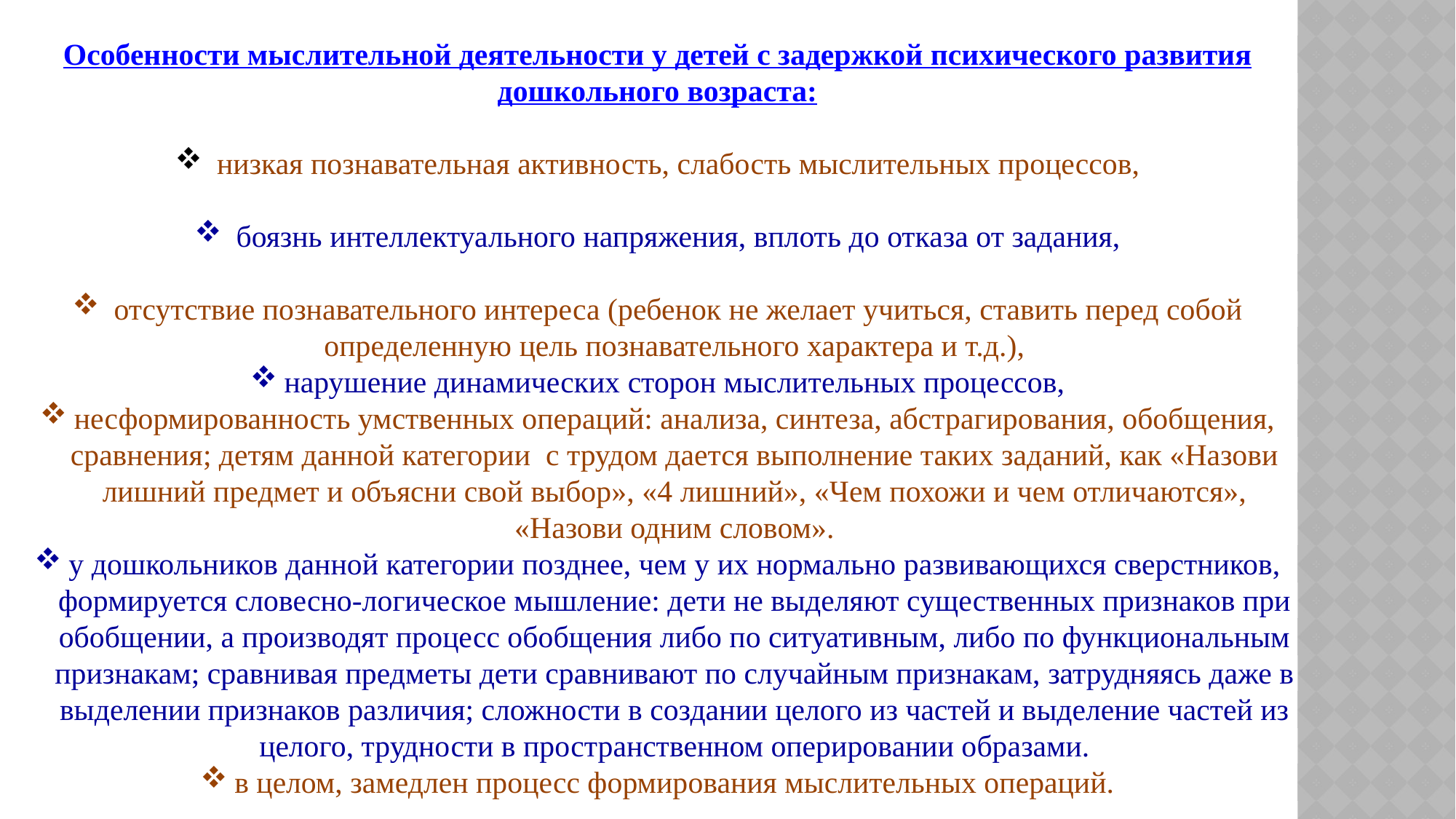

Особенности мыслительной деятельности у детей с задержкой психического развития дошкольного возраста:

 низкая познавательная активность, слабость мыслительных процессов,

 боязнь интеллектуального напряжения, вплоть до отказа от задания,

 отсутствие познавательного интереса (ребенок не желает учиться, ставить перед собой определенную цель познавательного характера и т.д.),
нарушение динамических сторон мыслительных процессов,
несформированность умственных операций: анализа, синтеза, абстрагирования, обобщения, сравнения; детям данной категории  с трудом дается выполнение таких заданий, как «Назови лишний предмет и объясни свой выбор», «4 лишний», «Чем похожи и чем отличаются», «Назови одним словом».
у дошкольников данной категории позднее, чем у их нормально развивающихся сверстников, формируется словесно-логическое мышление: дети не выделяют существенных признаков при обобщении, а производят процесс обобщения либо по ситуативным, либо по функциональным признакам; сравнивая предметы дети сравнивают по случайным признакам, затрудняясь даже в выделении признаков различия; сложности в создании целого из частей и выделение частей из целого, трудности в пространственном оперировании образами.
в целом, замедлен процесс формирования мыслительных операций.